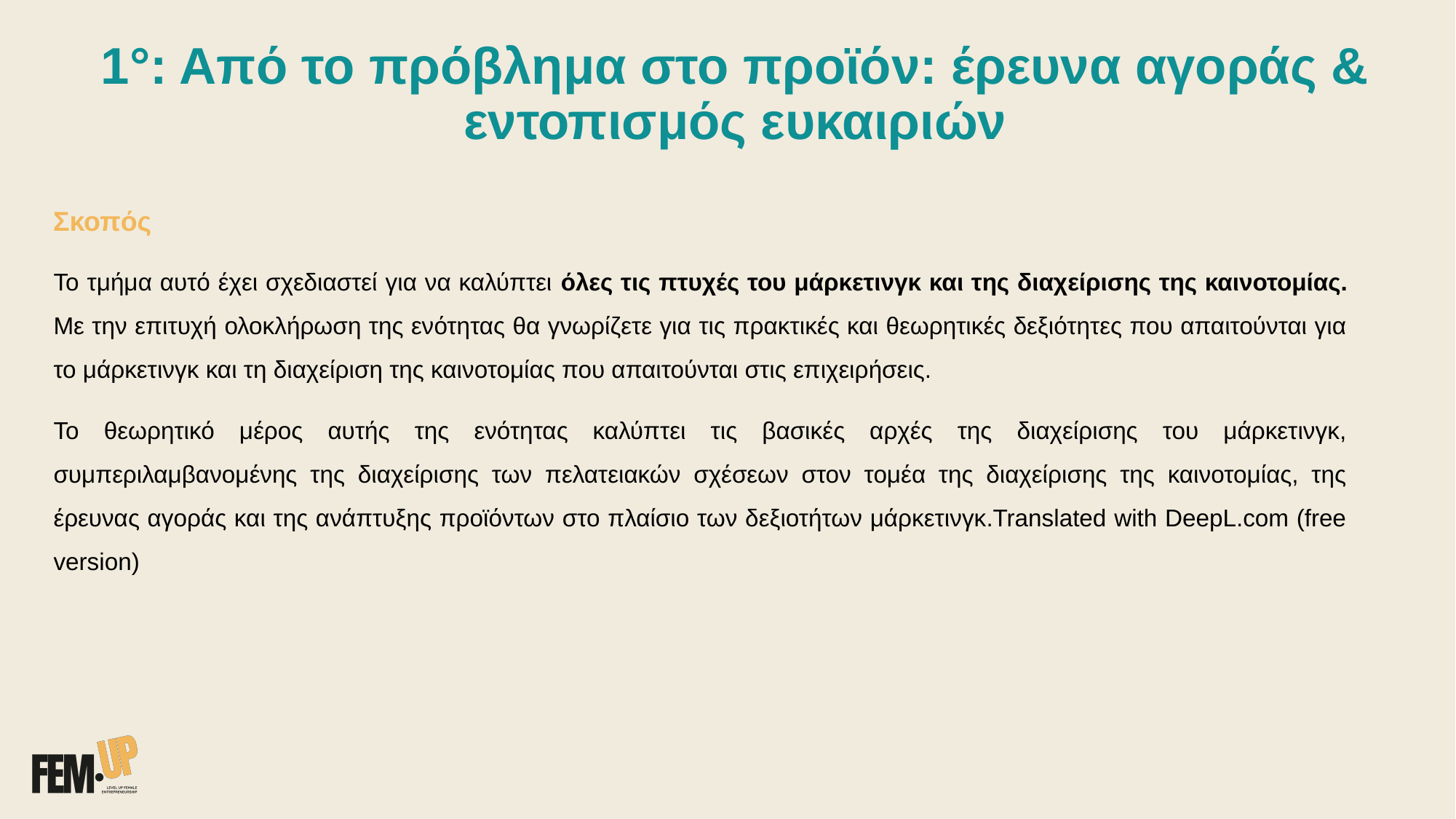

# 1°: Από το πρόβλημα στο προϊόν: έρευνα αγοράς & εντοπισμός ευκαιριών
Σκοπός
Το τμήμα αυτό έχει σχεδιαστεί για να καλύπτει όλες τις πτυχές του μάρκετινγκ και της διαχείρισης της καινοτομίας. Με την επιτυχή ολοκλήρωση της ενότητας θα γνωρίζετε για τις πρακτικές και θεωρητικές δεξιότητες που απαιτούνται για το μάρκετινγκ και τη διαχείριση της καινοτομίας που απαιτούνται στις επιχειρήσεις.
Το θεωρητικό μέρος αυτής της ενότητας καλύπτει τις βασικές αρχές της διαχείρισης του μάρκετινγκ, συμπεριλαμβανομένης της διαχείρισης των πελατειακών σχέσεων στον τομέα της διαχείρισης της καινοτομίας, της έρευνας αγοράς και της ανάπτυξης προϊόντων στο πλαίσιο των δεξιοτήτων μάρκετινγκ.Translated with DeepL.com (free version)